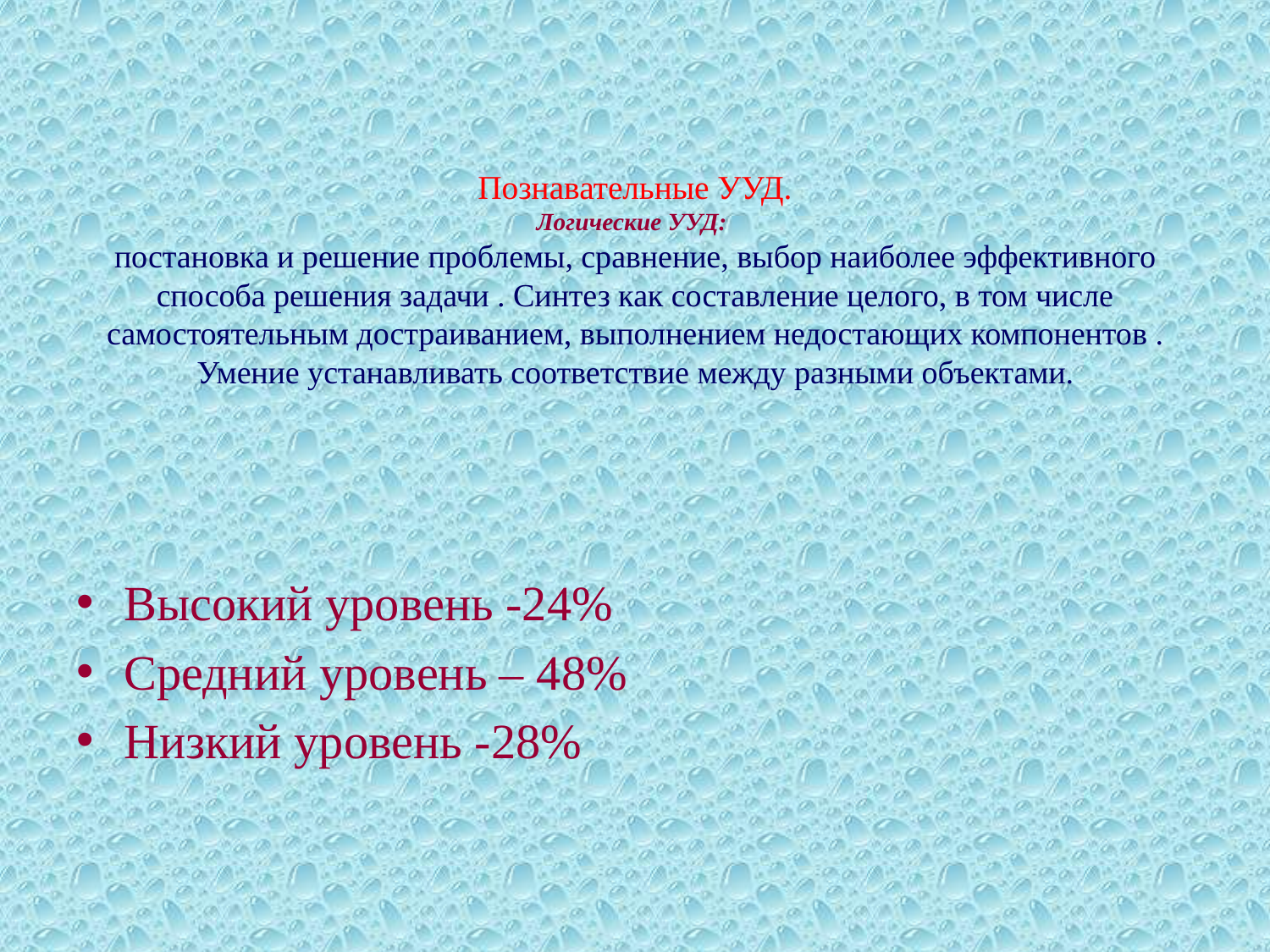

# Познавательные УУД. Логические УУД: постановка и решение проблемы, сравнение, выбор наиболее эффективного способа решения задачи . Синтез как составление целого, в том числе самостоятельным достраиванием, выполнением недостающих компонентов . Умение устанавливать соответствие между разными объектами.
Высокий уровень -24%
Средний уровень – 48%
Низкий уровень -28%